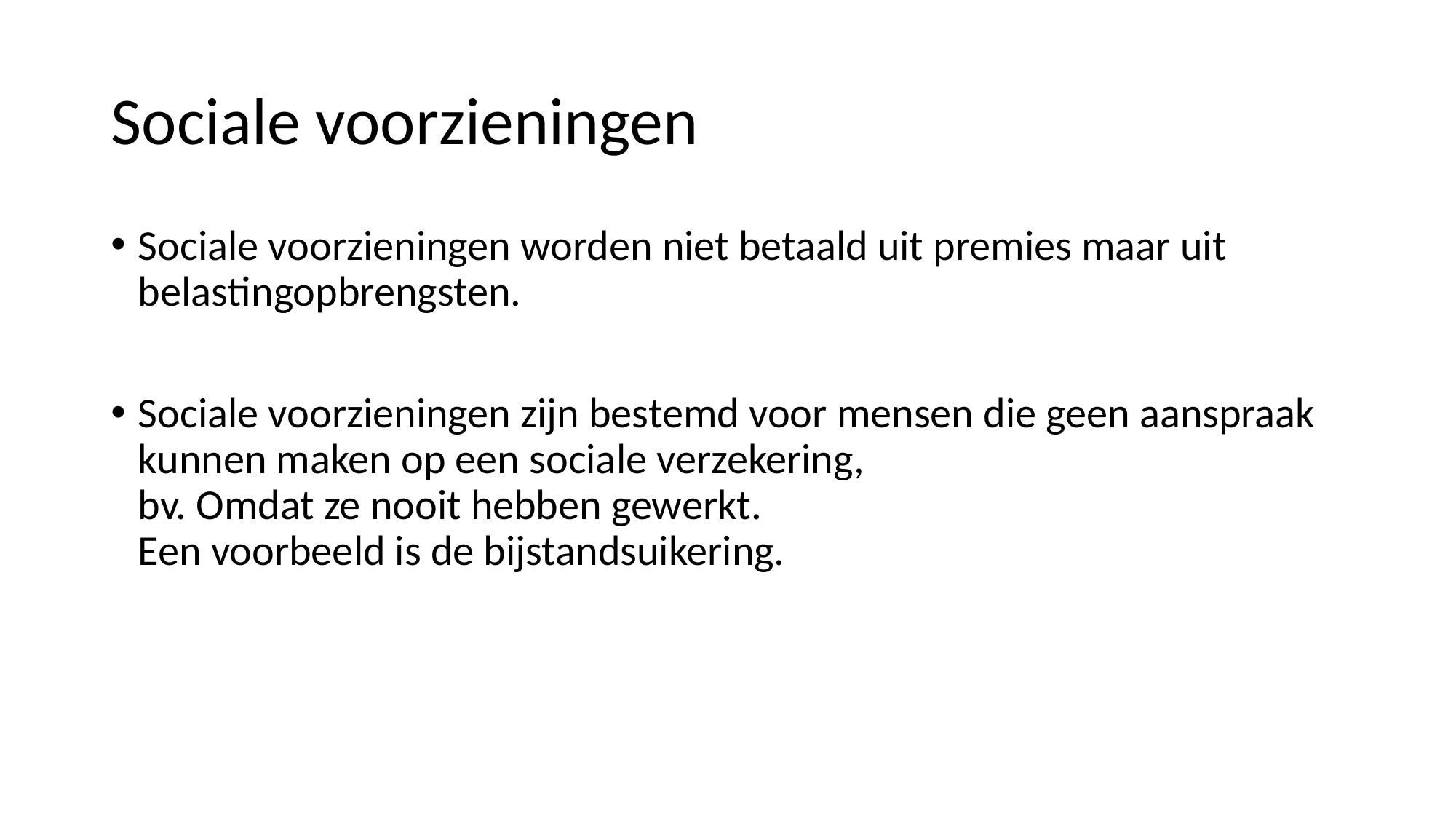

# Sociale voorzieningen
Sociale voorzieningen worden niet betaald uit premies maar uit belastingopbrengsten.

Sociale voorzieningen zijn bestemd voor mensen die geen aanspraak kunnen maken op een sociale verzekering,
bv. Omdat ze nooit hebben gewerkt.
Een voorbeeld is de bijstandsuikering.